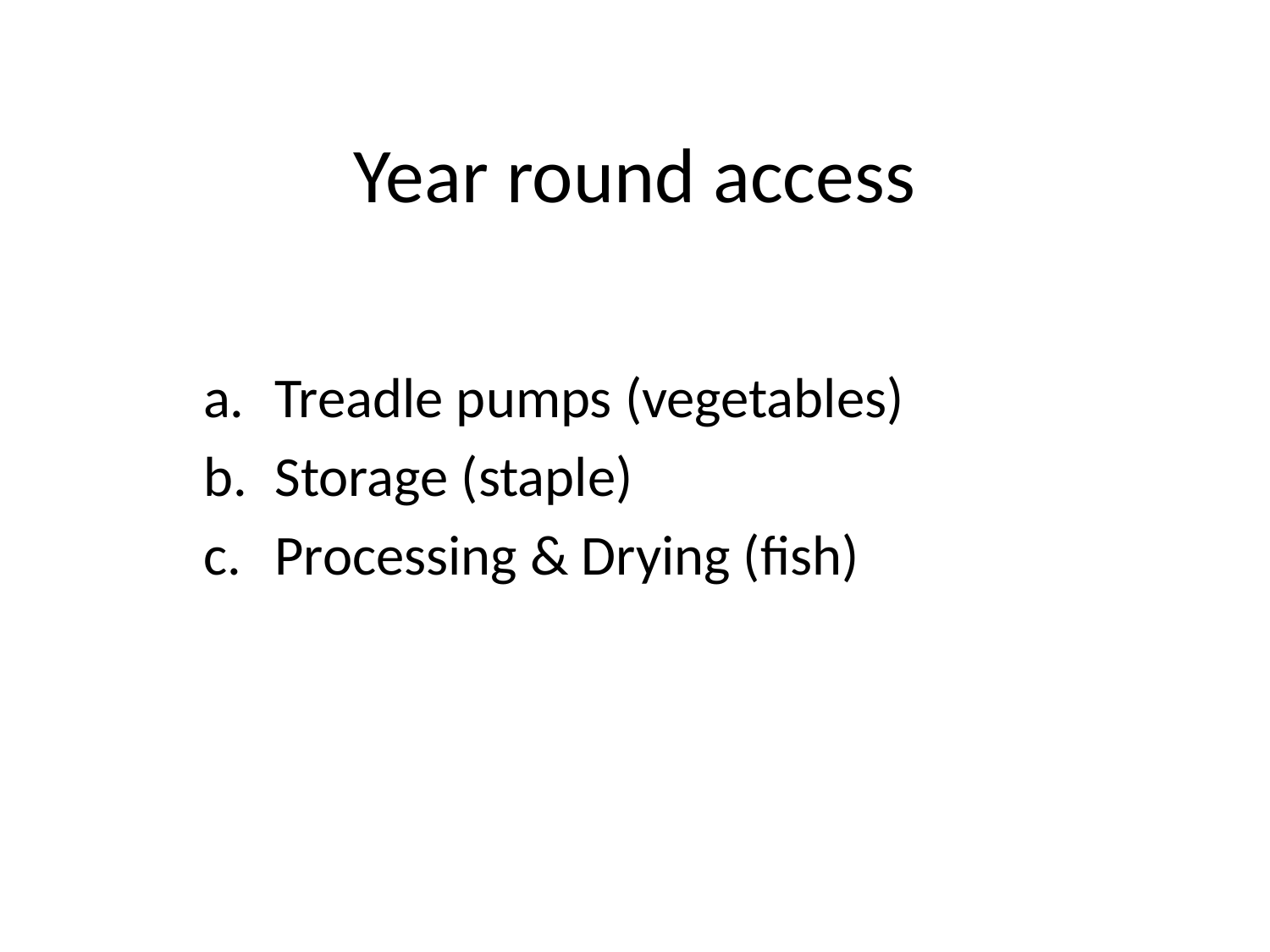

# Year round access
Treadle pumps (vegetables)
Storage (staple)
Processing & Drying (fish)